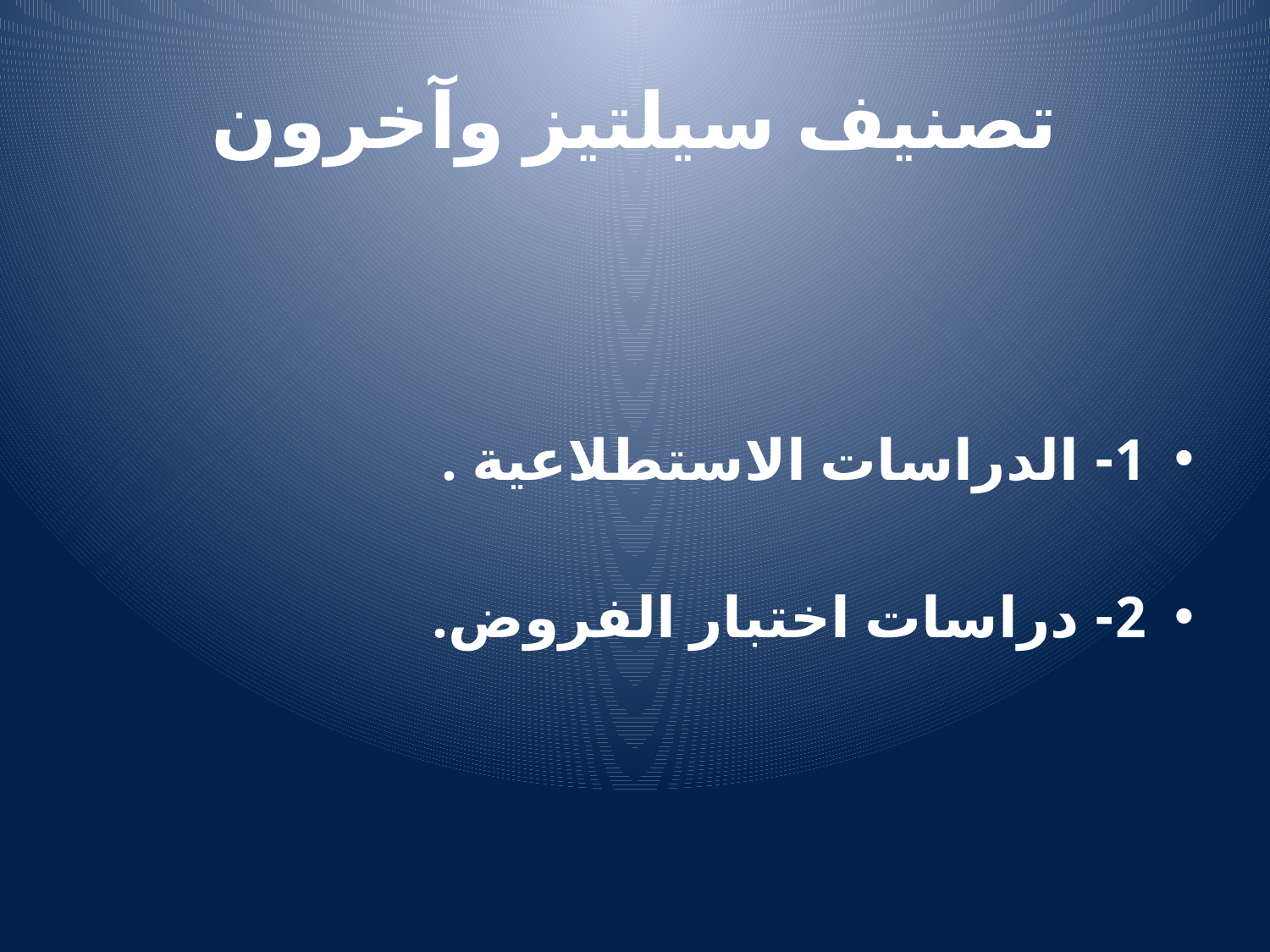

# تصنيف سيلتيز وآخرون
1- الدراسات الاستطلاعية .

2- دراسات اختبار الفروض.